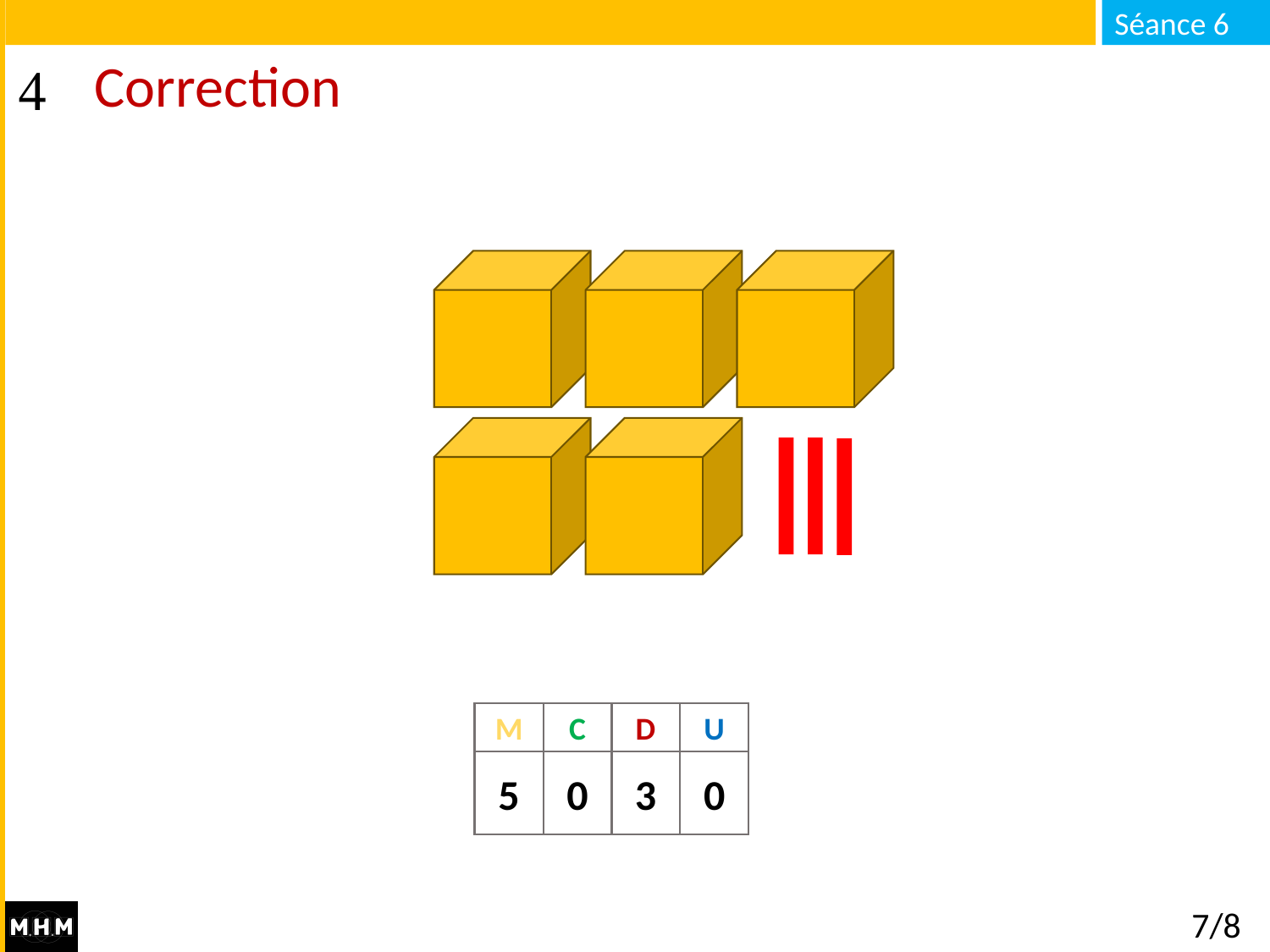

# Correction

M
C
D
U
5
0
3
0
7/8